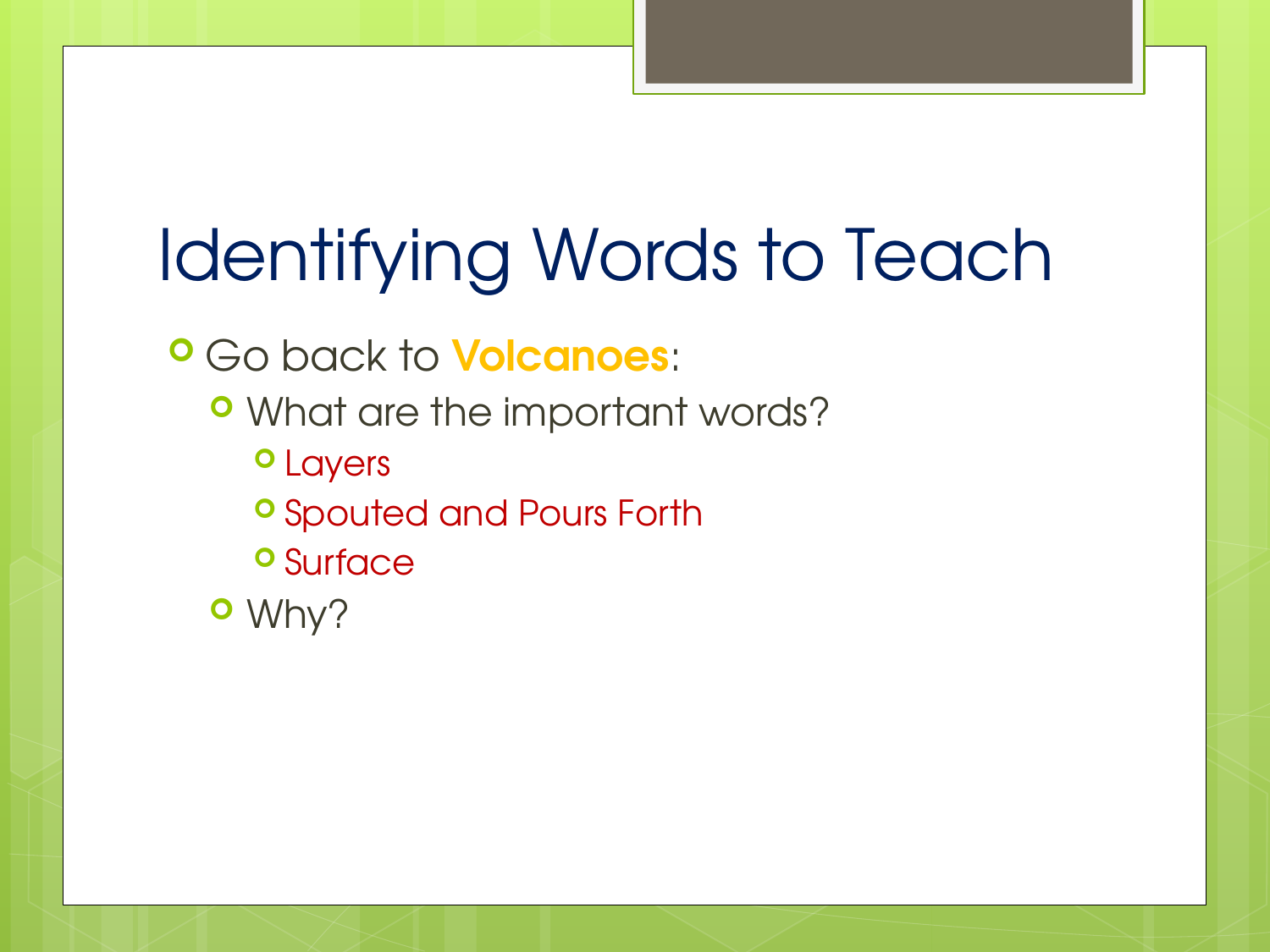

# Identifying Words to Teach
Go back to Volcanoes:
What are the important words?
Layers
Spouted and Pours Forth
Surface
Why?